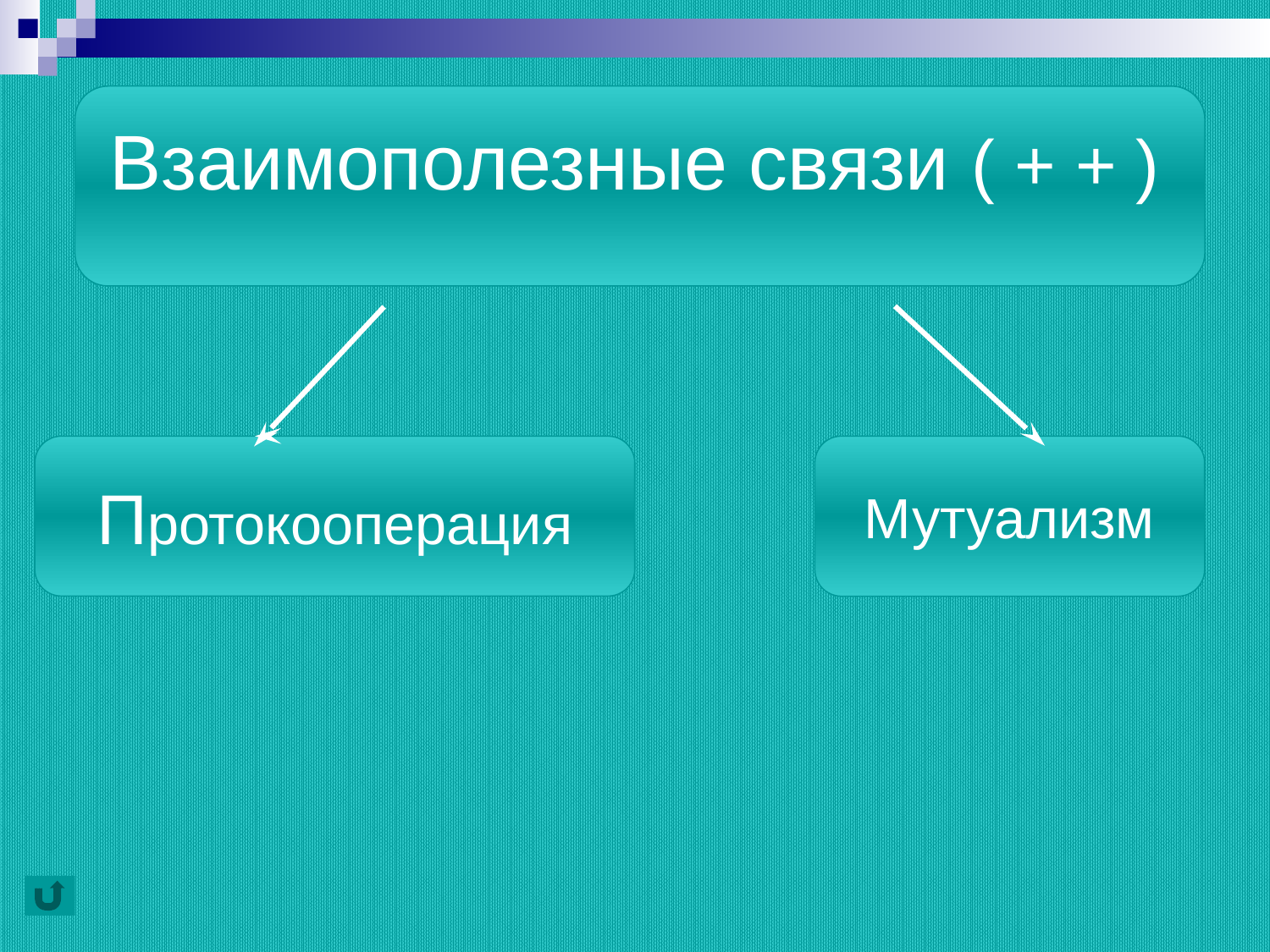

# Взаимополезные связи ( + + )

Протокооперация

Мутуализм